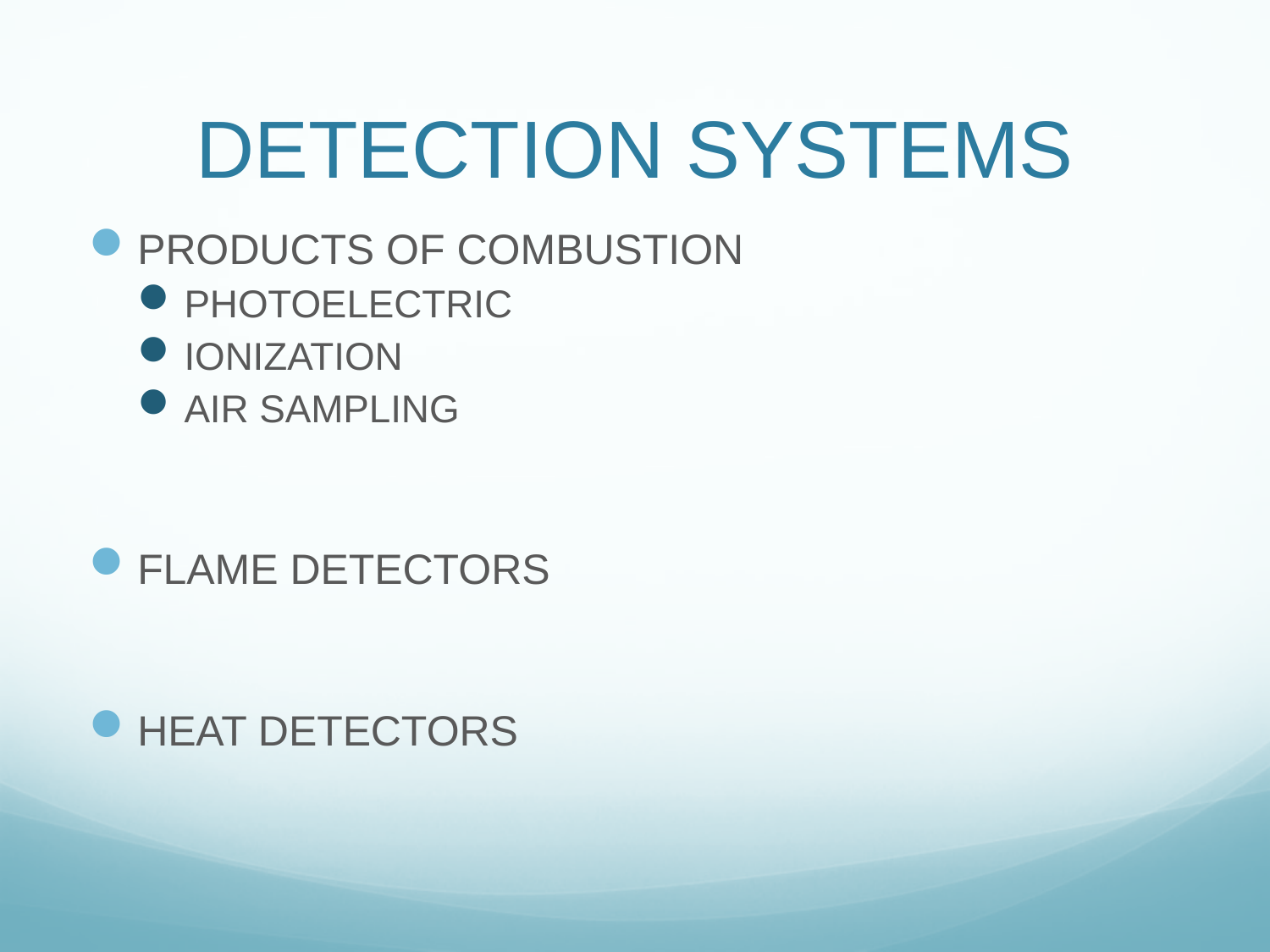

# DETECTION SYSTEMS
PRODUCTS OF COMBUSTION
PHOTOELECTRIC
IONIZATION
AIR SAMPLING

FLAME DETECTORS

HEAT DETECTORS